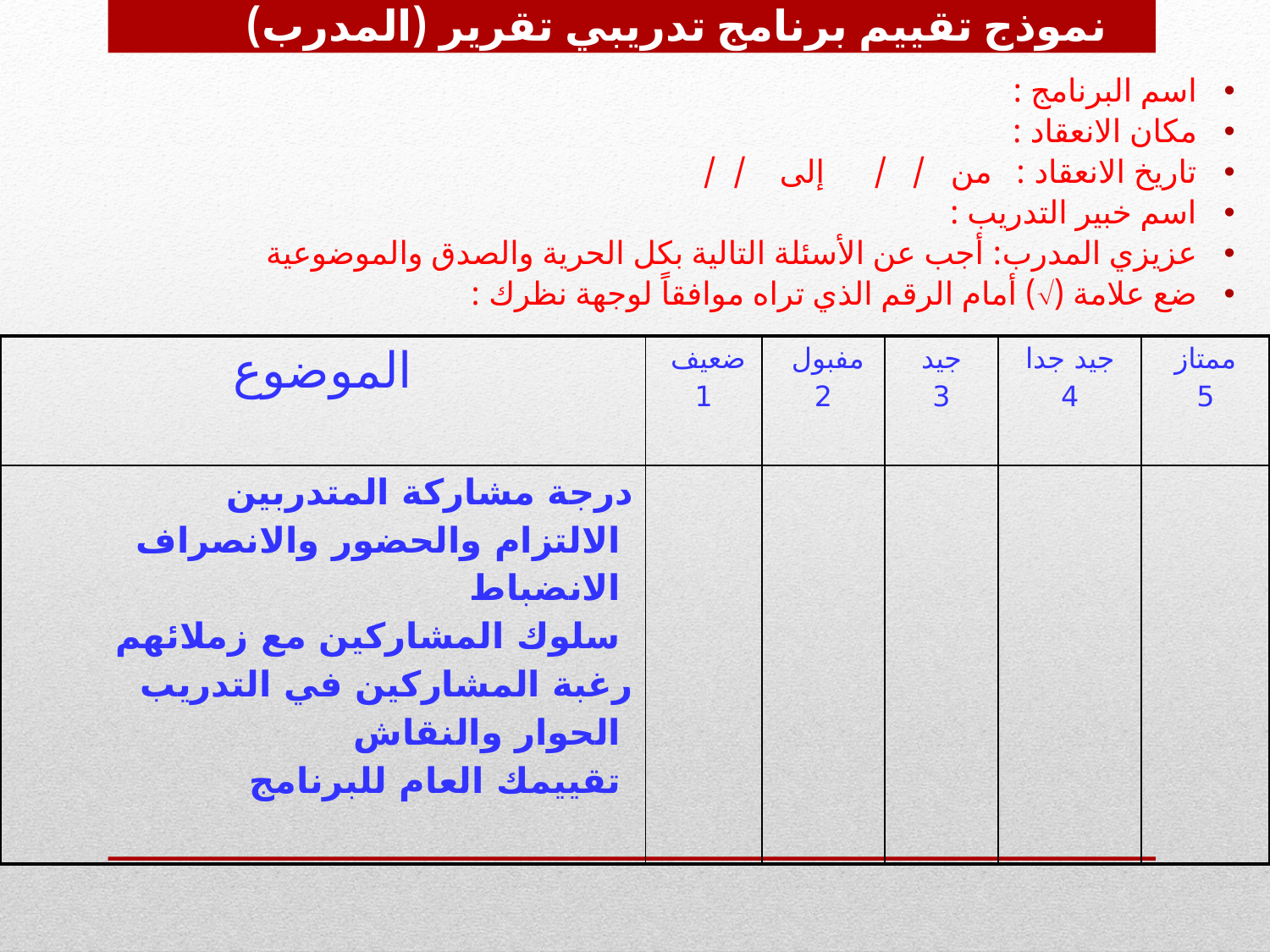

# نموذج تقييم برنامج تدريبي تقرير (المدرب)
اسم البرنامج :
مكان الانعقاد :
تاريخ الانعقاد :   من   /   /      إلى    /  /
اسم خبير التدريب :
عزيزي المدرب: أجب عن الأسئلة التالية بكل الحرية والصدق والموضوعية
ضع علامة (√) أمام الرقم الذي تراه موافقاً لوجهة نظرك :

| الموضوع | ضعيف 1 | مفبول 2 | جيد 3 | جيد جدا 4 | ممتاز 5 |
| --- | --- | --- | --- | --- | --- |
| درجة مشاركة المتدربين الالتزام والحضور والانصراف الانضباط سلوك المشاركين مع زملائهم رغبة المشاركين في التدريب الحوار والنقاش تقييمك العام للبرنامج |  |  |  |  |  |